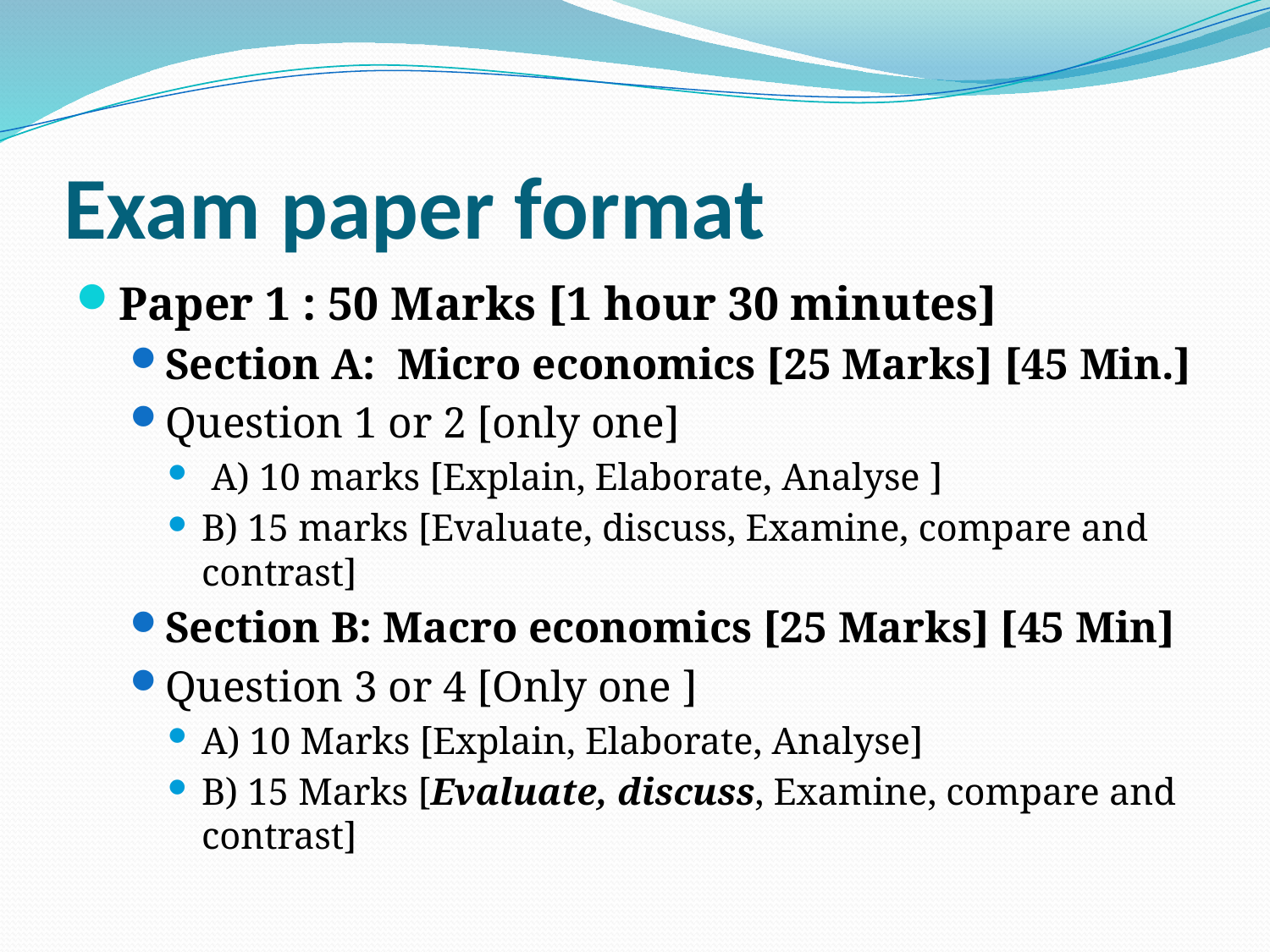

# Exam paper format
Paper 1 : 50 Marks [1 hour 30 minutes]
Section A:  Micro economics [25 Marks] [45 Min.]
Question 1 or 2 [only one]
 A) 10 marks [Explain, Elaborate, Analyse ]
B) 15 marks [Evaluate, discuss, Examine, compare and contrast]
Section B: Macro economics [25 Marks] [45 Min]
Question 3 or 4 [Only one ]
A) 10 Marks [Explain, Elaborate, Analyse]
B) 15 Marks [Evaluate, discuss, Examine, compare and contrast]